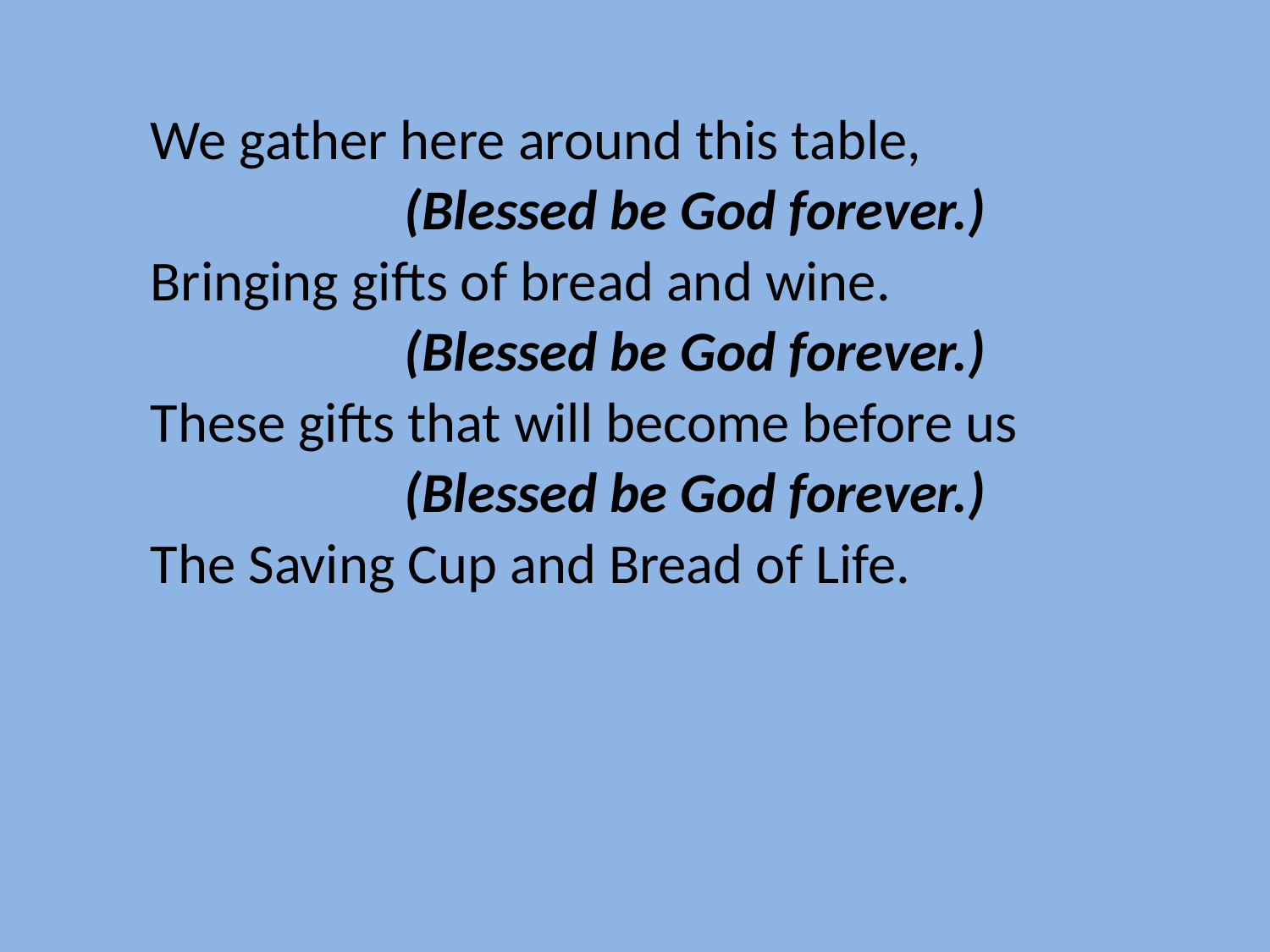

We gather here around this table,
		(Blessed be God forever.)
Bringing gifts of bread and wine.
		(Blessed be God forever.)
These gifts that will become before us
		(Blessed be God forever.)
The Saving Cup and Bread of Life.